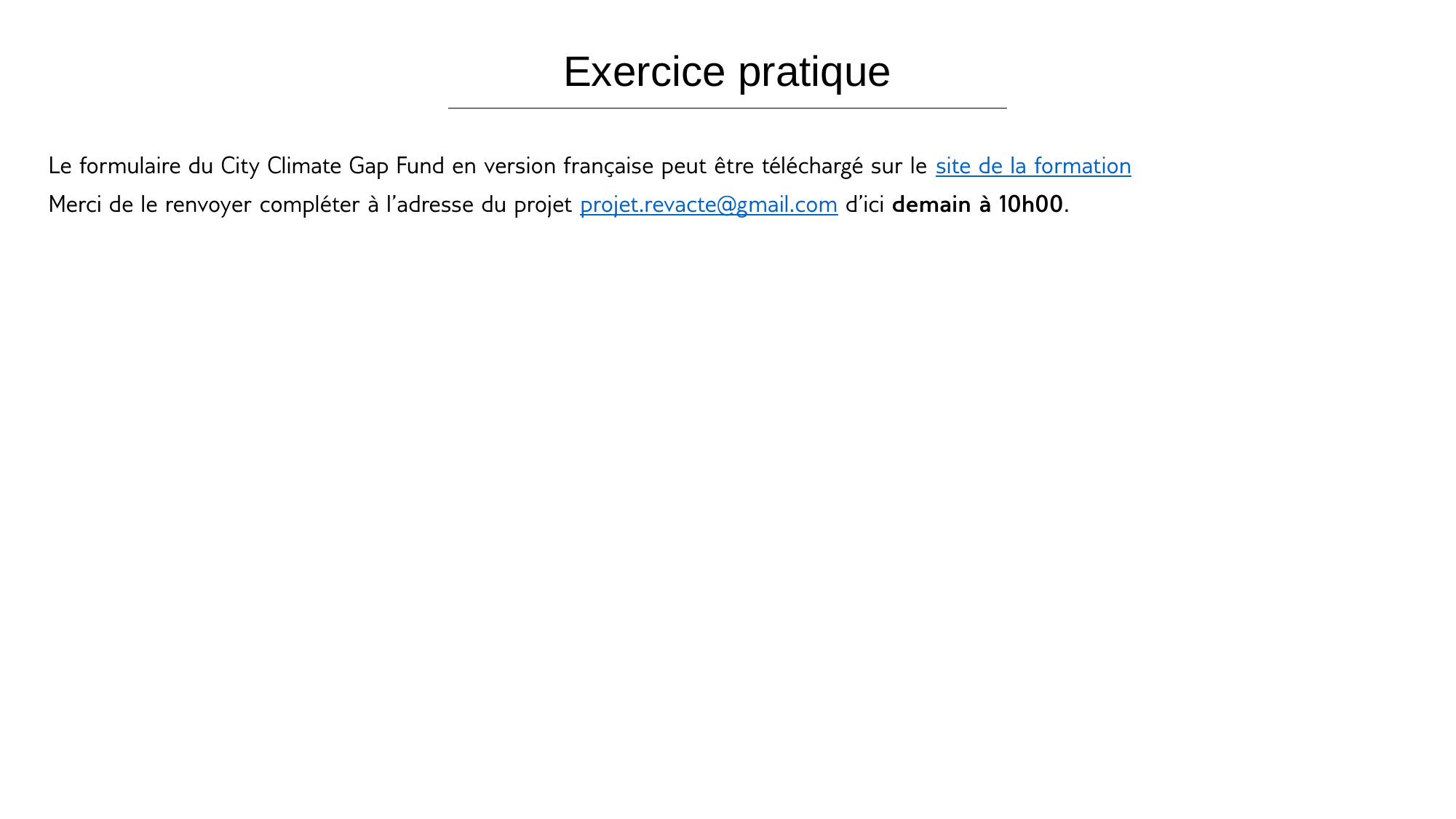

Exercice pratique

Le formulaire du City Climate Gap Fund en version française peut être téléchargé sur le site de la formation
Merci de le renvoyer compléter à l’adresse du projet projet.revacte@gmail.com d’ici demain à 10h00.